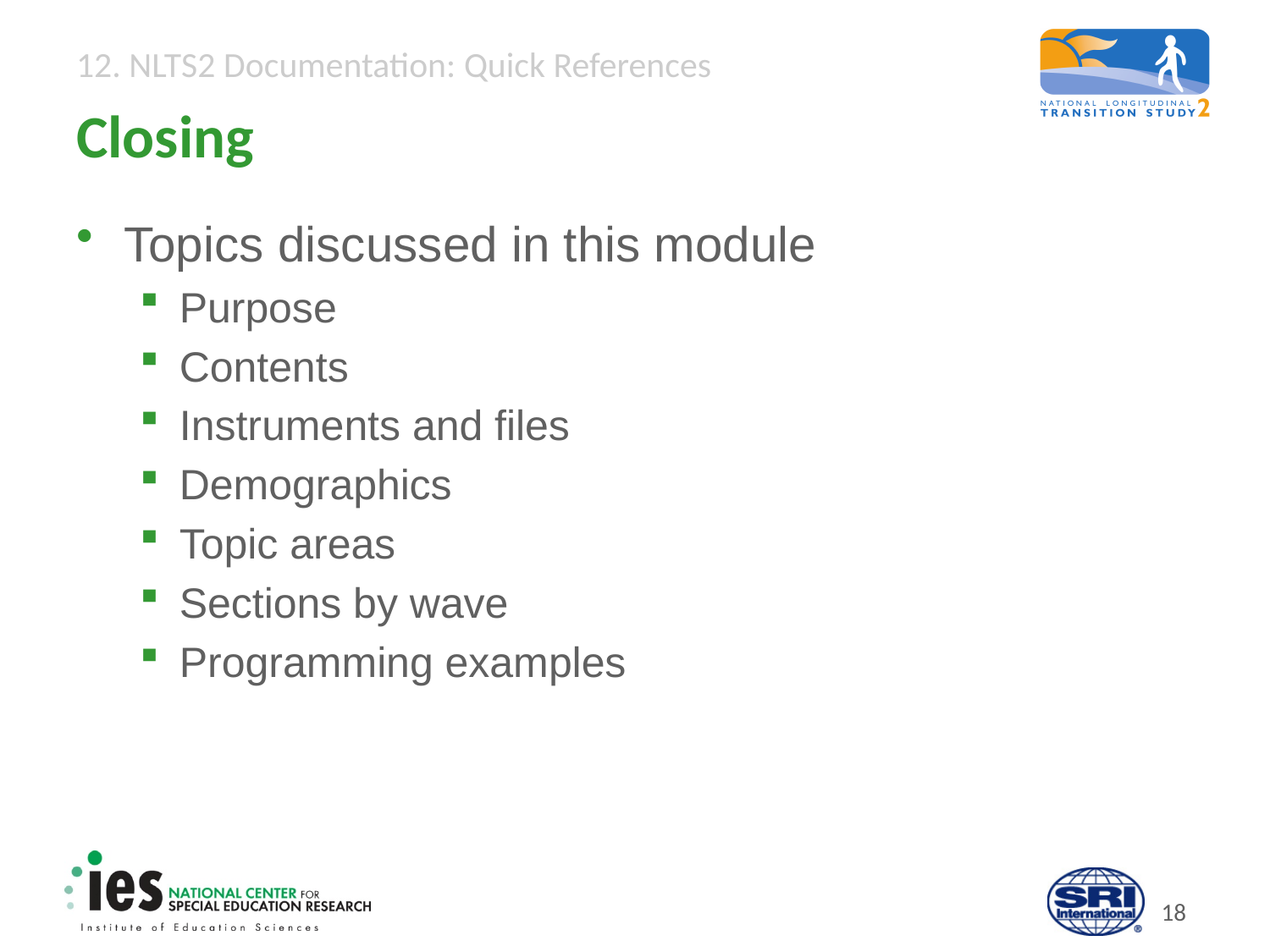

# Closing
Topics discussed in this module
Purpose
Contents
Instruments and files
Demographics
Topic areas
Sections by wave
Programming examples

18